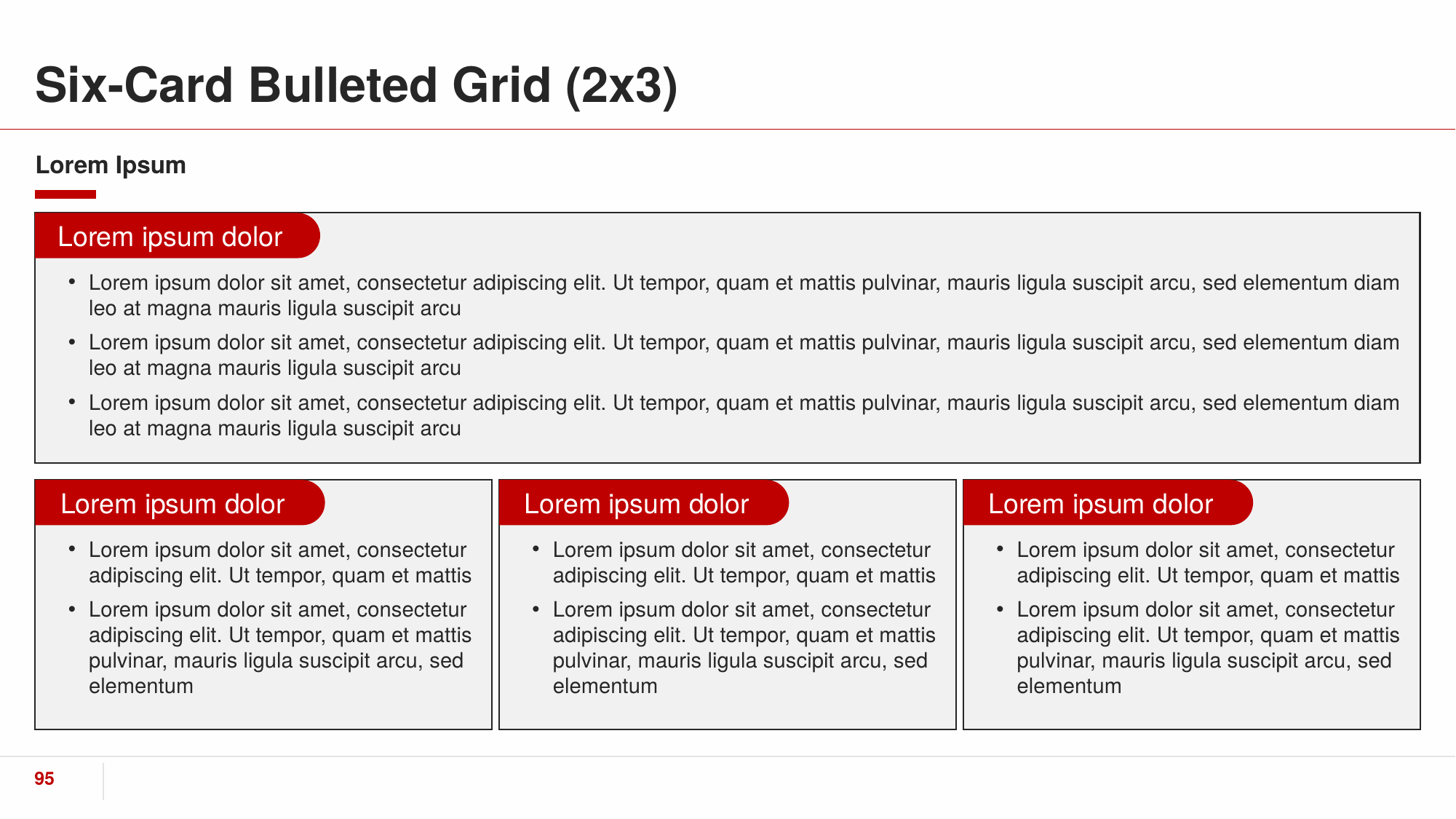

# Six-Card Bulleted Grid (2x3)

Lorem Ipsum
Lorem ipsum dolor sit amet, consectetur adipiscing elit. Ut tempor, quam et mattis pulvinar, mauris ligula suscipit arcu, sed elementum diam leo at magna mauris ligula suscipit arcu
Lorem ipsum dolor sit amet, consectetur adipiscing elit. Ut tempor, quam et mattis pulvinar, mauris ligula suscipit arcu, sed elementum diam leo at magna mauris ligula suscipit arcu
Lorem ipsum dolor sit amet, consectetur adipiscing elit. Ut tempor, quam et mattis pulvinar, mauris ligula suscipit arcu, sed elementum diam leo at magna mauris ligula suscipit arcu
Lorem ipsum dolor

Lorem ipsum dolor sit amet, consectetur adipiscing elit. Ut tempor, quam et mattis
Lorem ipsum dolor sit amet, consectetur adipiscing elit. Ut tempor, quam et mattis pulvinar, mauris ligula suscipit arcu, sed elementum
Lorem ipsum dolor sit amet, consectetur adipiscing elit. Ut tempor, quam et mattis
Lorem ipsum dolor sit amet, consectetur adipiscing elit. Ut tempor, quam et mattis pulvinar, mauris ligula suscipit arcu, sed elementum
Lorem ipsum dolor sit amet, consectetur adipiscing elit. Ut tempor, quam et mattis
Lorem ipsum dolor sit amet, consectetur adipiscing elit. Ut tempor, quam et mattis pulvinar, mauris ligula suscipit arcu, sed elementum
Lorem ipsum dolor
Lorem ipsum dolor
Lorem ipsum dolor
95